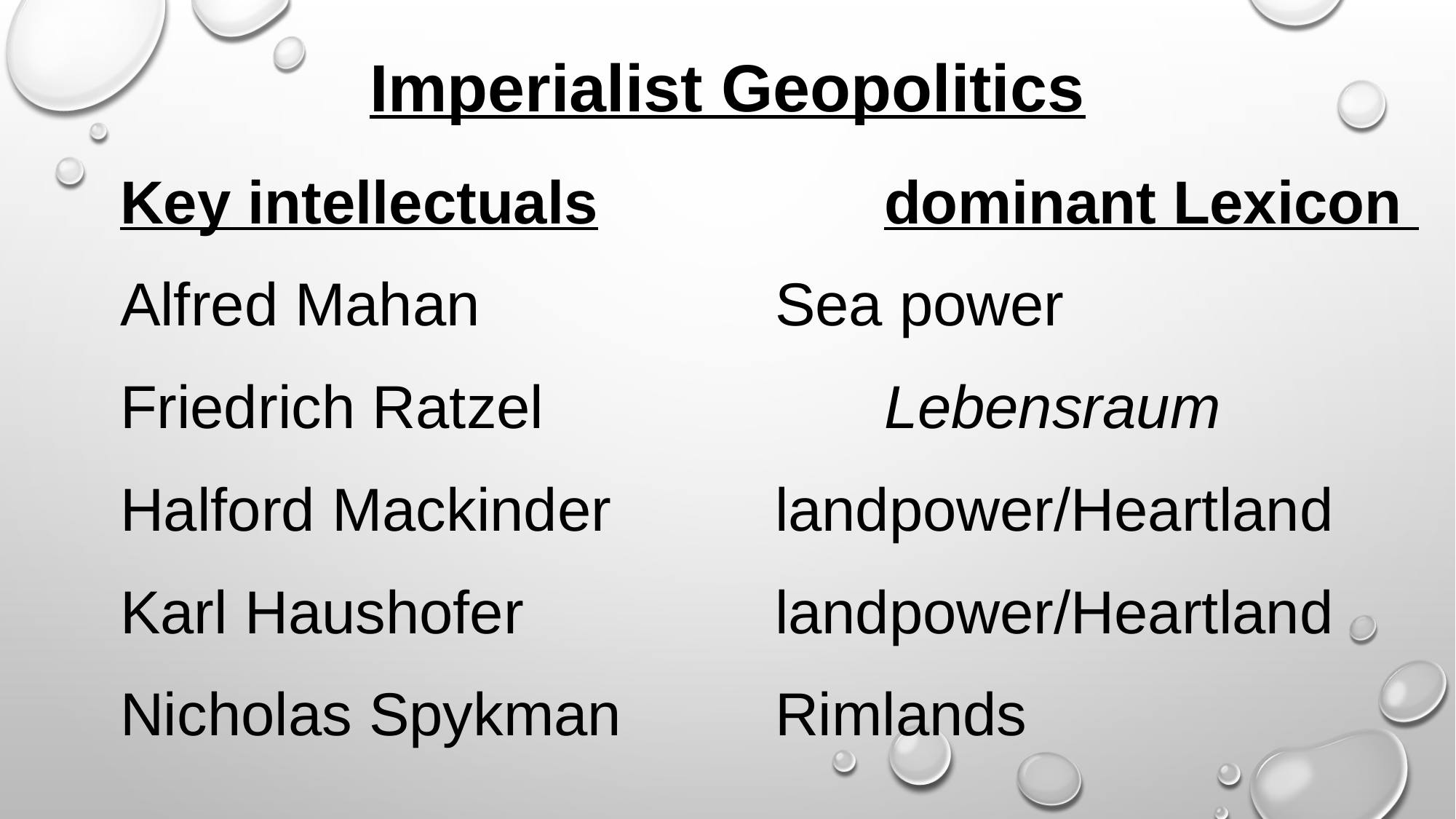

# Imperialist Geopolitics
	Key intellectuals			dominant Lexicon
	Alfred Mahan 			Sea power
	Friedrich Ratzel 			Lebensraum
	Halford Mackinder 		landpower/Heartland
	Karl Haushofer 			landpower/Heartland
	Nicholas Spykman		Rimlands